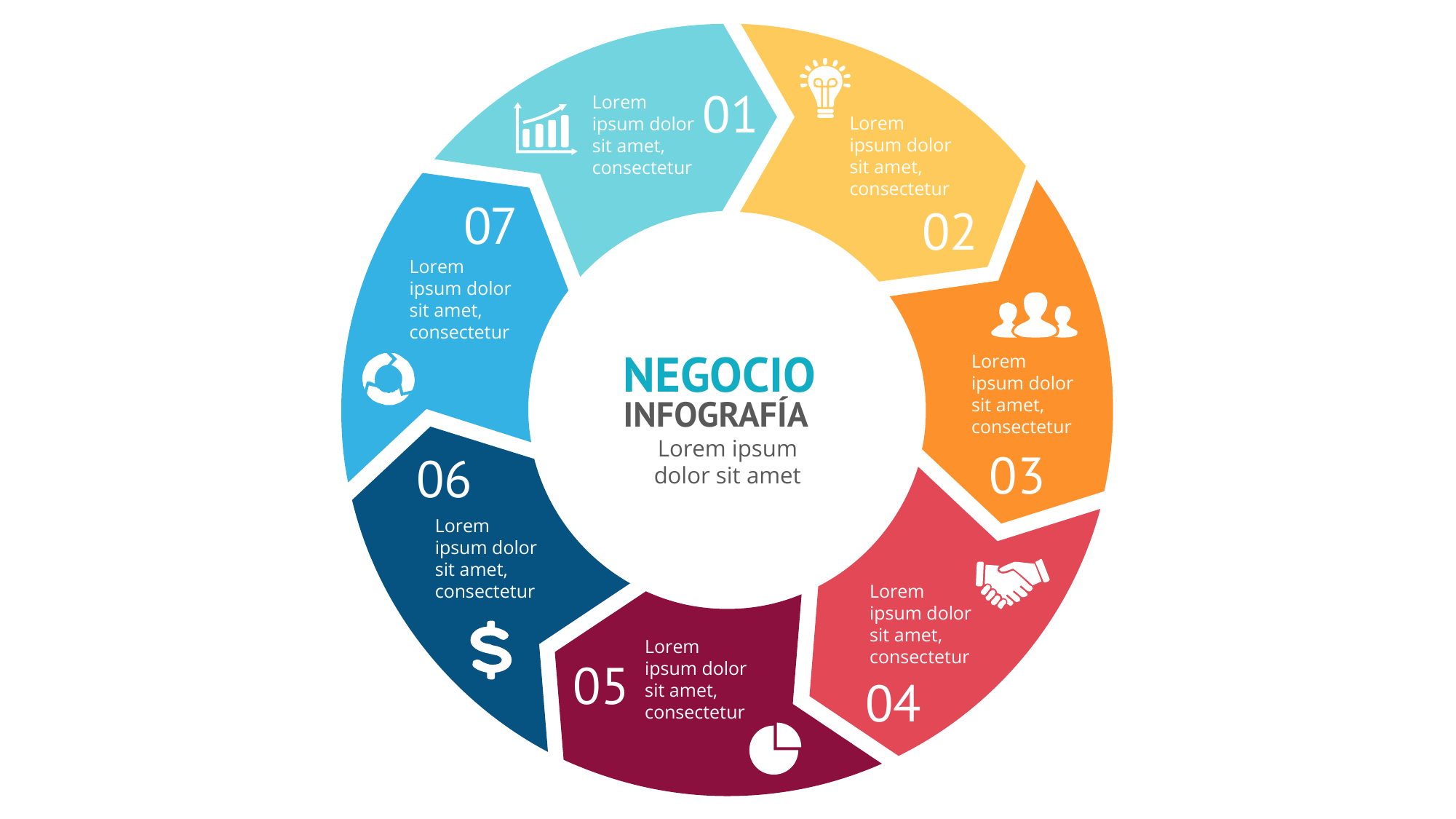

01
Lorem ipsum dolor sit amet, consectetur

Lorem ipsum dolor sit amet, consectetur

0
7
02
Lorem ipsum dolor sit amet, consectetur

NEGOCIO
Lorem ipsum dolor sit amet, consectetur

INFOGRAFÍA

Lorem ipsum dolor sit amet
03
06

Lorem ipsum dolor sit amet, consectetur

Lorem ipsum dolor sit amet, consectetur

Lorem ipsum dolor sit amet, consectetur
05
04